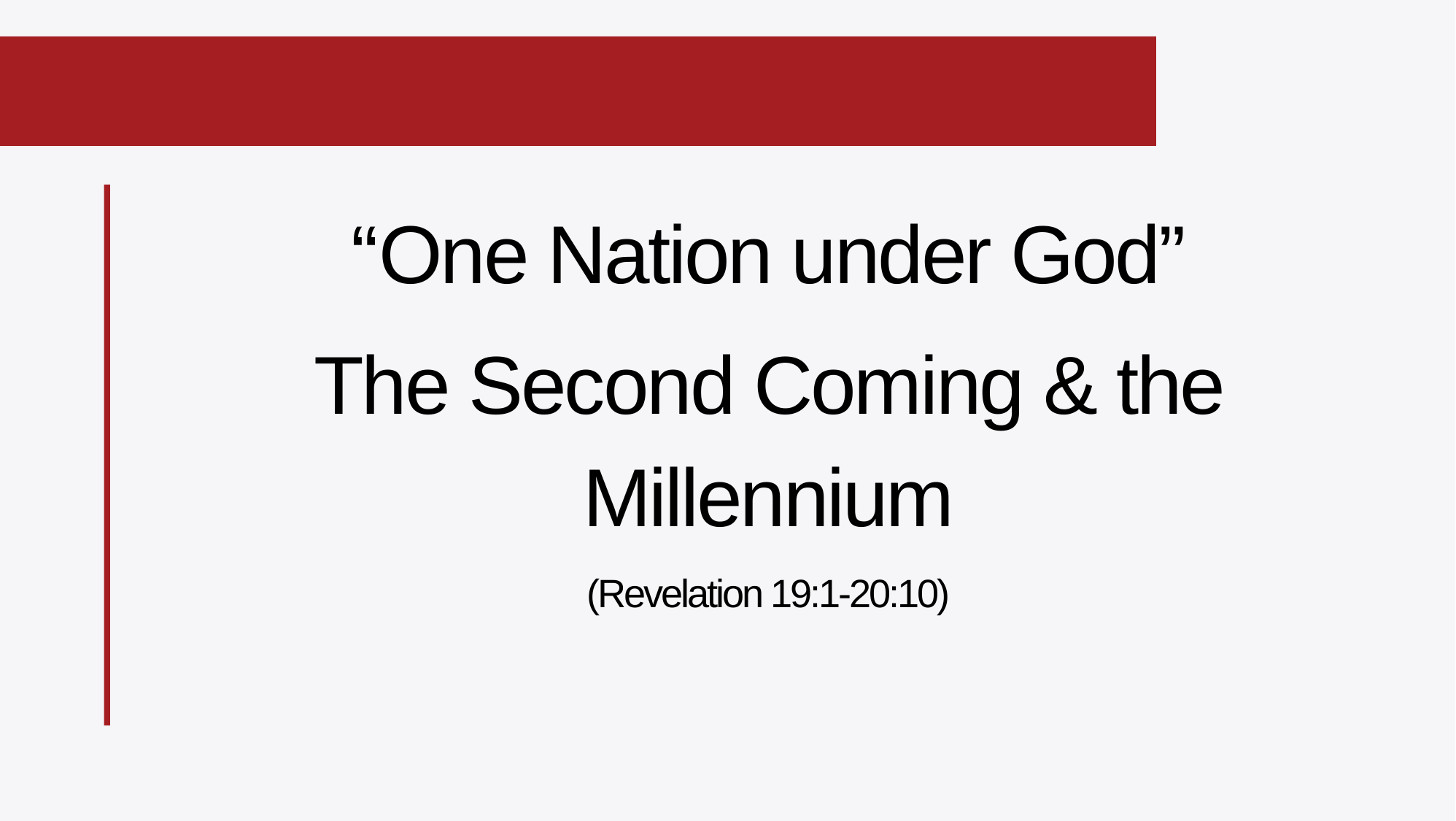

“One Nation under God”
The Second Coming & the Millennium
(Revelation 19:1-20:10)